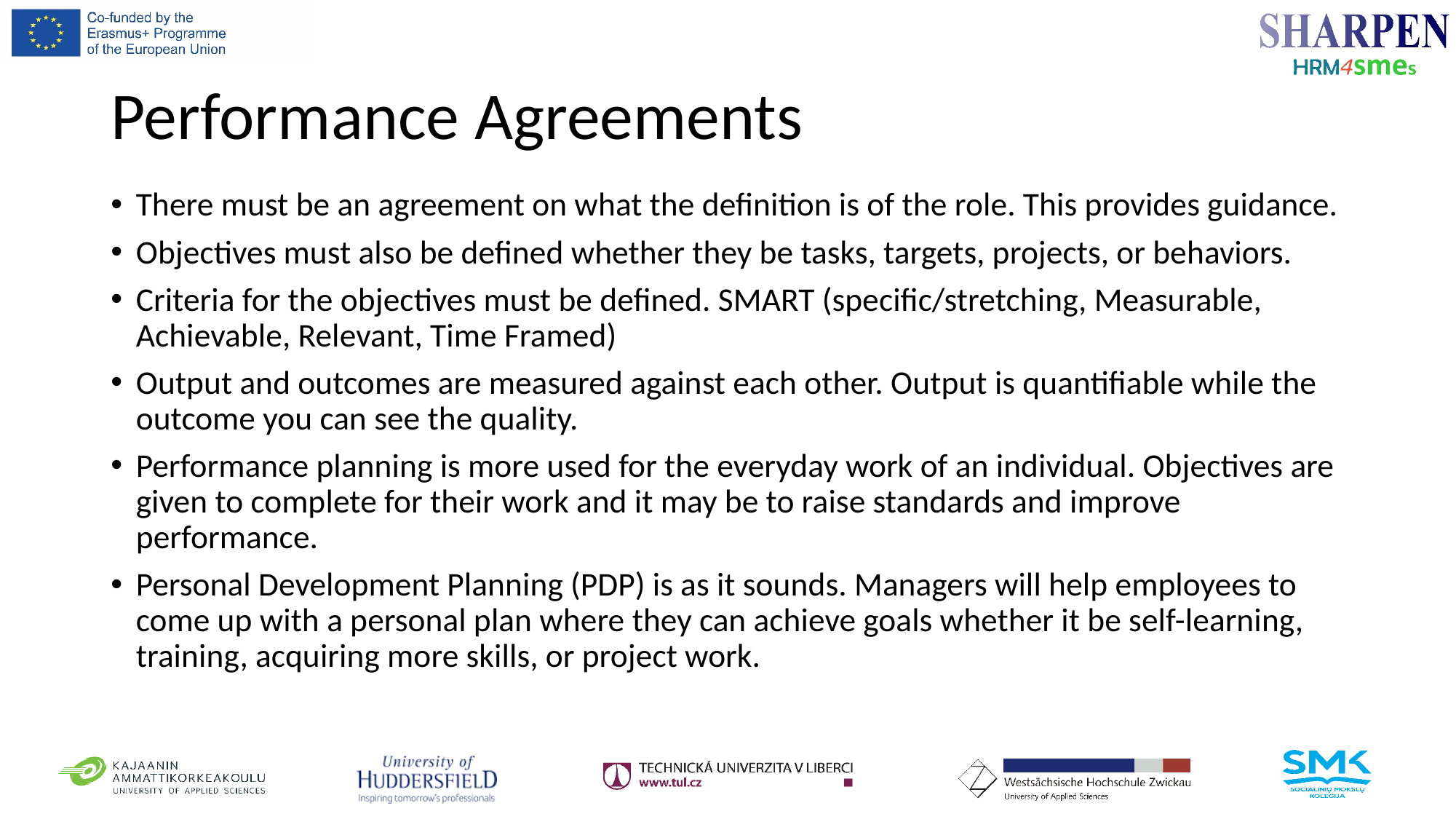

# Performance Agreements
There must be an agreement on what the definition is of the role. This provides guidance.
Objectives must also be defined whether they be tasks, targets, projects, or behaviors.
Criteria for the objectives must be defined. SMART (specific/stretching, Measurable, Achievable, Relevant, Time Framed)
Output and outcomes are measured against each other. Output is quantifiable while the outcome you can see the quality.
Performance planning is more used for the everyday work of an individual. Objectives are given to complete for their work and it may be to raise standards and improve performance.
Personal Development Planning (PDP) is as it sounds. Managers will help employees to come up with a personal plan where they can achieve goals whether it be self-learning, training, acquiring more skills, or project work.